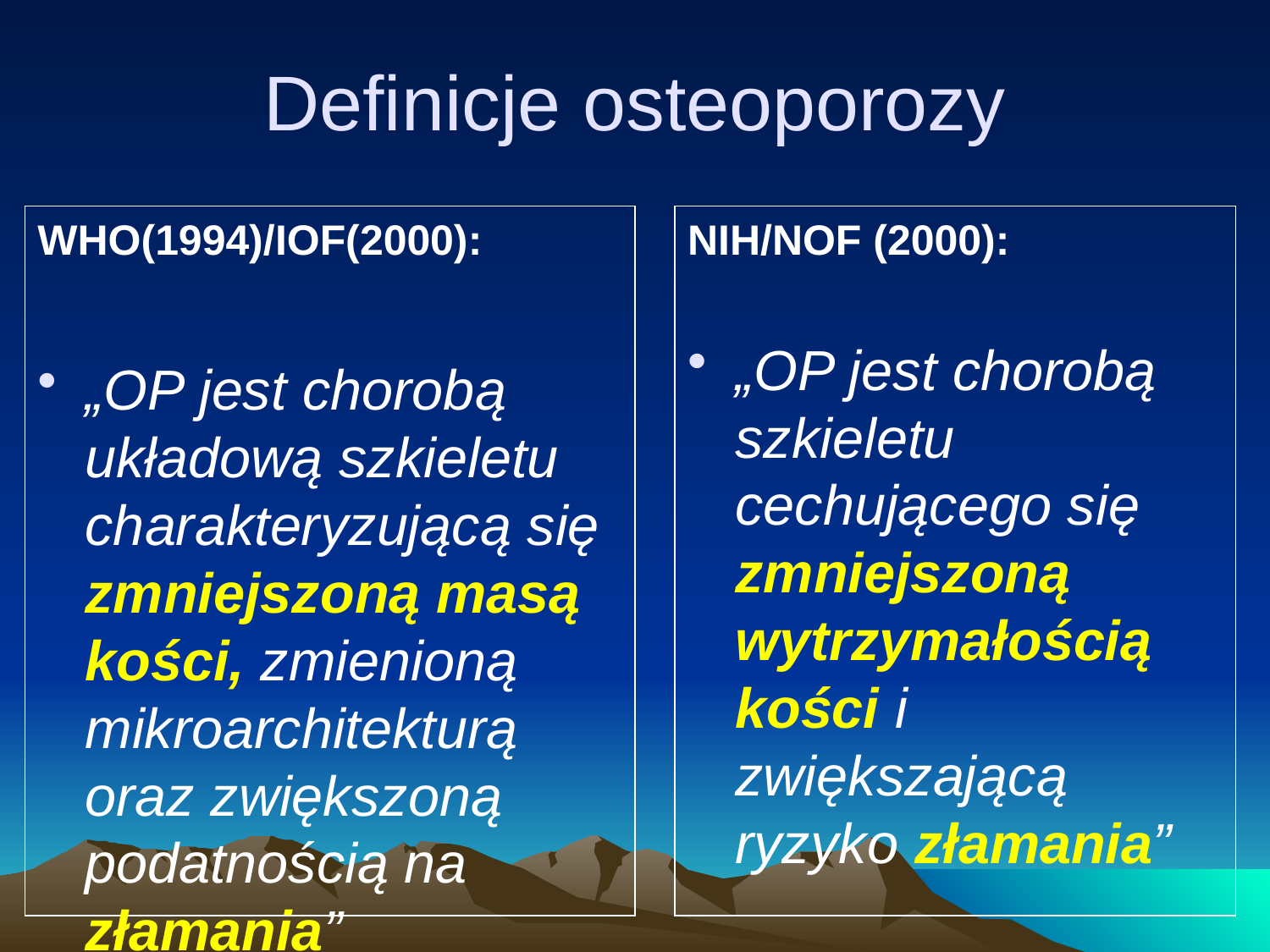

# Definicje osteoporozy
WHO(1994)/IOF(2000):

„OP jest chorobą układową szkieletu charakteryzującą się  zmniejszoną masą kości, zmienioną mikroarchitekturą oraz zwiększoną podatnością na złamania”
NIH/NOF (2000):

„OP jest chorobą szkieletu cechującego się zmniejszoną wytrzymałością kości i zwiększającą ryzyko złamania”